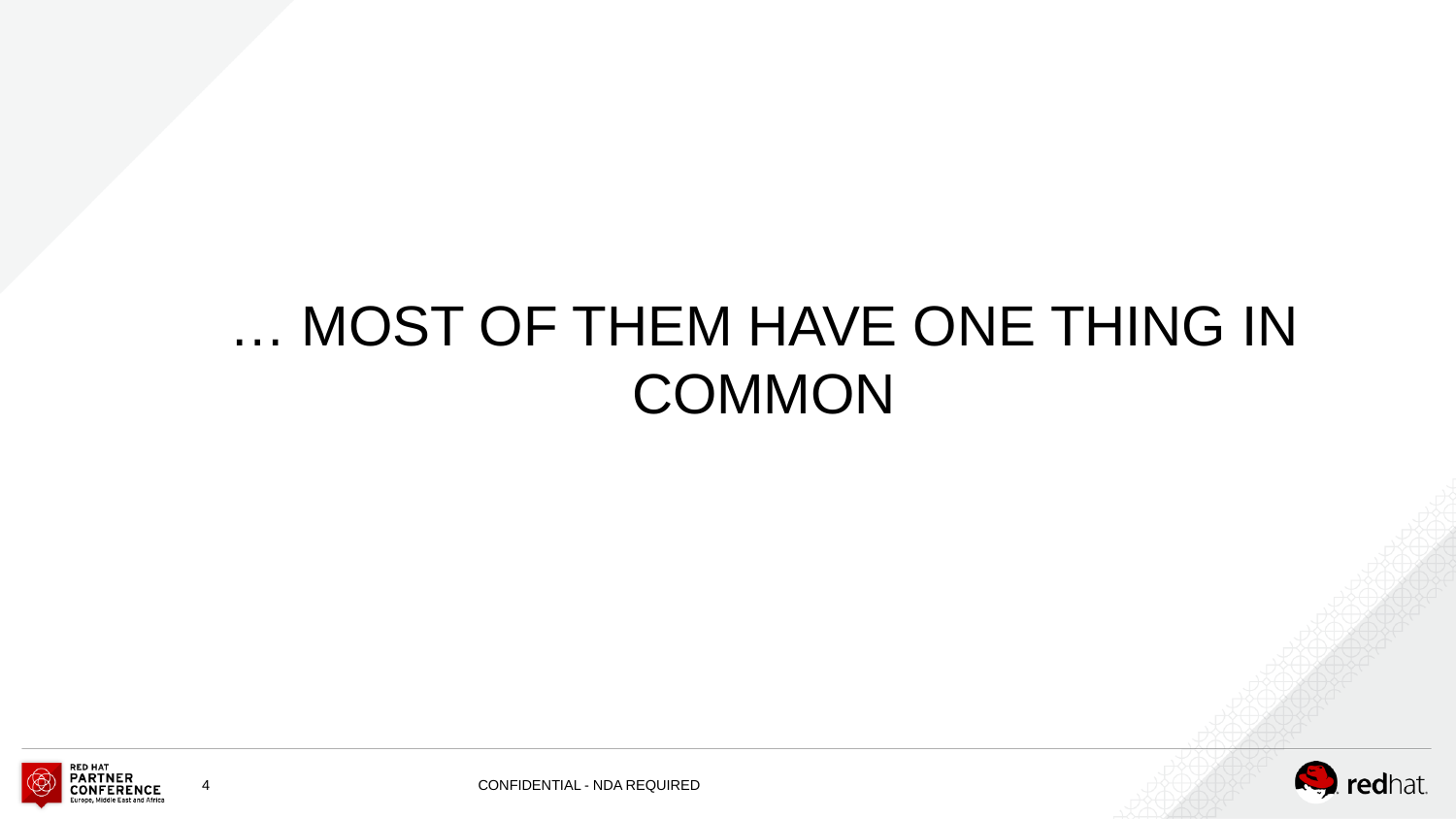

# … MOST OF THEM HAVE ONE THING IN COMMON
4
CONFIDENTIAL - NDA REQUIRED